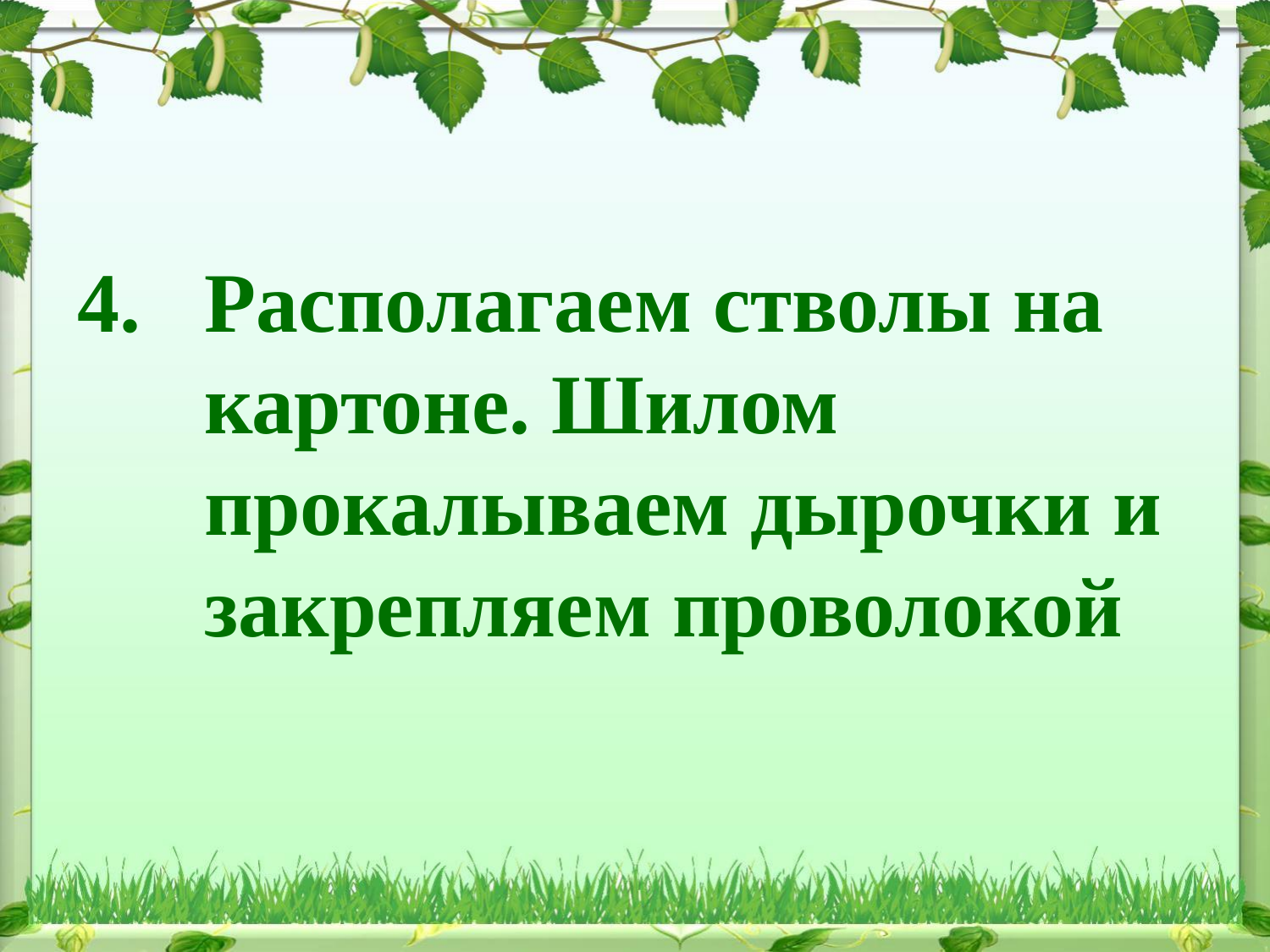

# Располагаем стволы на картоне. Шилом прокалываем дырочки и закрепляем проволокой